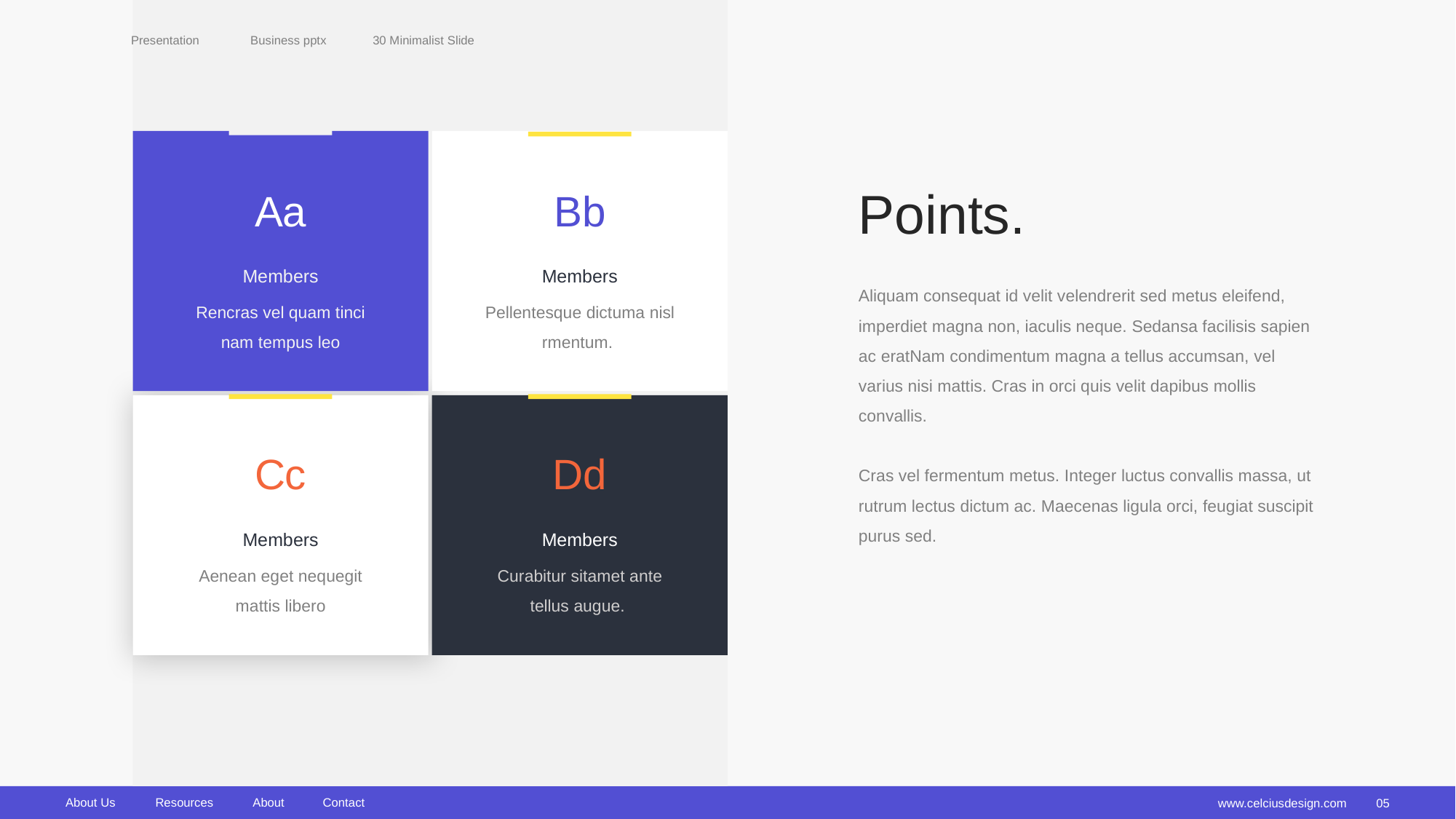

Presentation
Business pptx
30 Minimalist Slide
Aa
Bb
Points.
Members
Members
Aliquam consequat id velit velendrerit sed metus eleifend, imperdiet magna non, iaculis neque. Sedansa facilisis sapien ac eratNam condimentum magna a tellus accumsan, vel varius nisi mattis. Cras in orci quis velit dapibus mollis convallis.

Cras vel fermentum metus. Integer luctus convallis massa, ut rutrum lectus dictum ac. Maecenas ligula orci, feugiat suscipit purus sed.
Rencras vel quam tinci
nam tempus leo
Pellentesque dictuma nisl rmentum.
Cc
Dd
Members
Members
Aenean eget nequegit mattis libero
Curabitur sitamet ante tellus augue.
www.celciusdesign.com
05
About Us
Resources
About
Contact